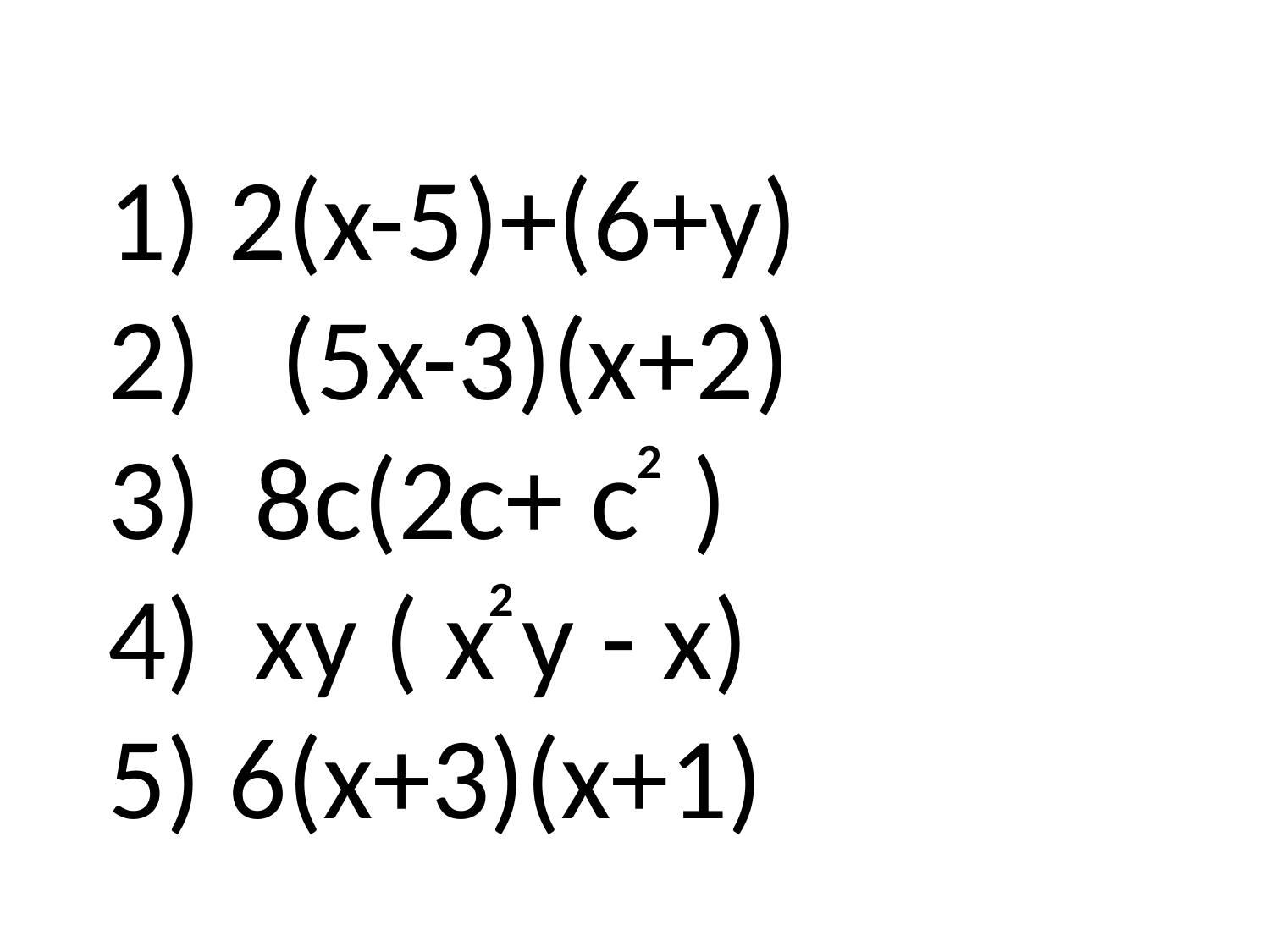

1) 2(x-5)+(6+y)
2)   (5x-3)(x+2)
3)  8c(2c+ c  )
4)  xy ( x y - x)
5) 6(x+3)(x+1)
2
2